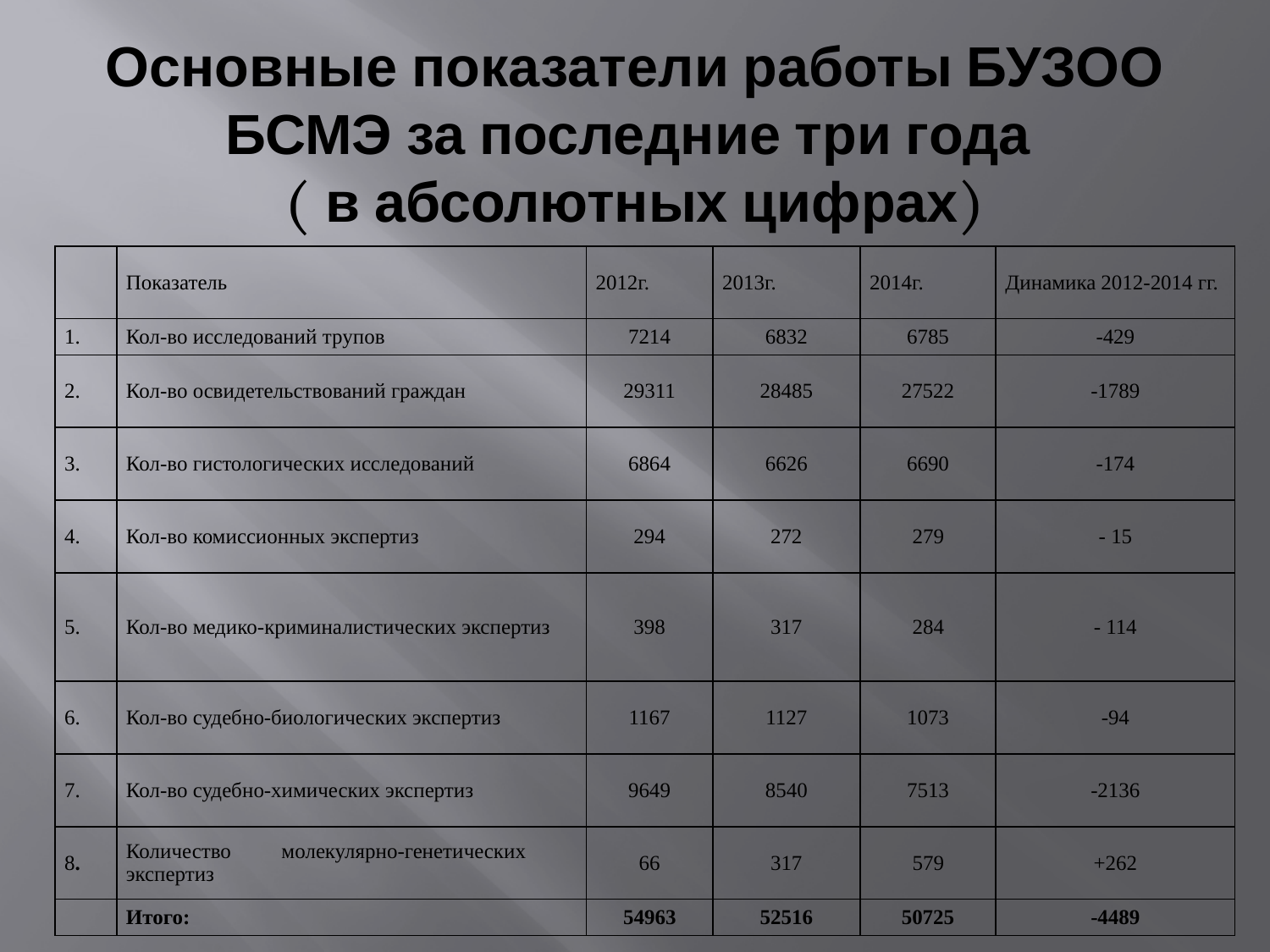

# Основные показатели работы БУЗОО БСМЭ за последние три года ( в абсолютных цифрах)
|  | Показатель | 2012г. | 2013г. | 2014г. | Динамика 2012-2014 гг. |
| --- | --- | --- | --- | --- | --- |
| 1. | Кол-во исследований трупов | 7214 | 6832 | 6785 | -429 |
| 2. | Кол-во освидетельствований граждан | 29311 | 28485 | 27522 | -1789 |
| 3. | Кол-во гистологических исследований | 6864 | 6626 | 6690 | -174 |
| 4. | Кол-во комиссионных экспертиз | 294 | 272 | 279 | - 15 |
| 5. | Кол-во медико-криминалистических экспертиз | 398 | 317 | 284 | - 114 |
| 6. | Кол-во судебно-биологических экспертиз | 1167 | 1127 | 1073 | -94 |
| 7. | Кол-во судебно-химических экспертиз | 9649 | 8540 | 7513 | -2136 |
| 8. | Количество молекулярно-генетических экспертиз | 66 | 317 | 579 | +262 |
|  | Итого: | 54963 | 52516 | 50725 | -4489 |